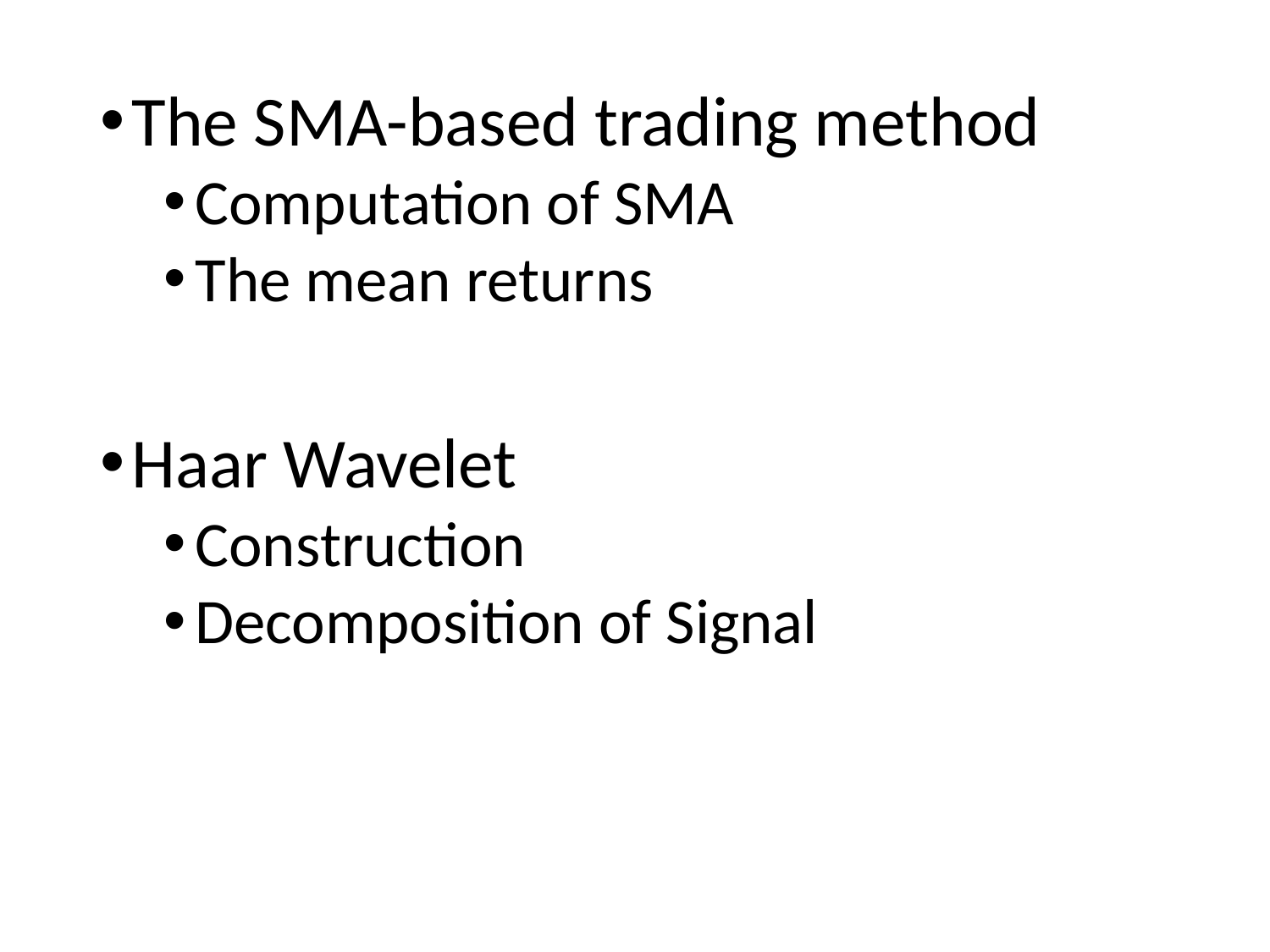

The SMA-based trading method
Computation of SMA
The mean returns

Haar Wavelet
Construction
Decomposition of Signal